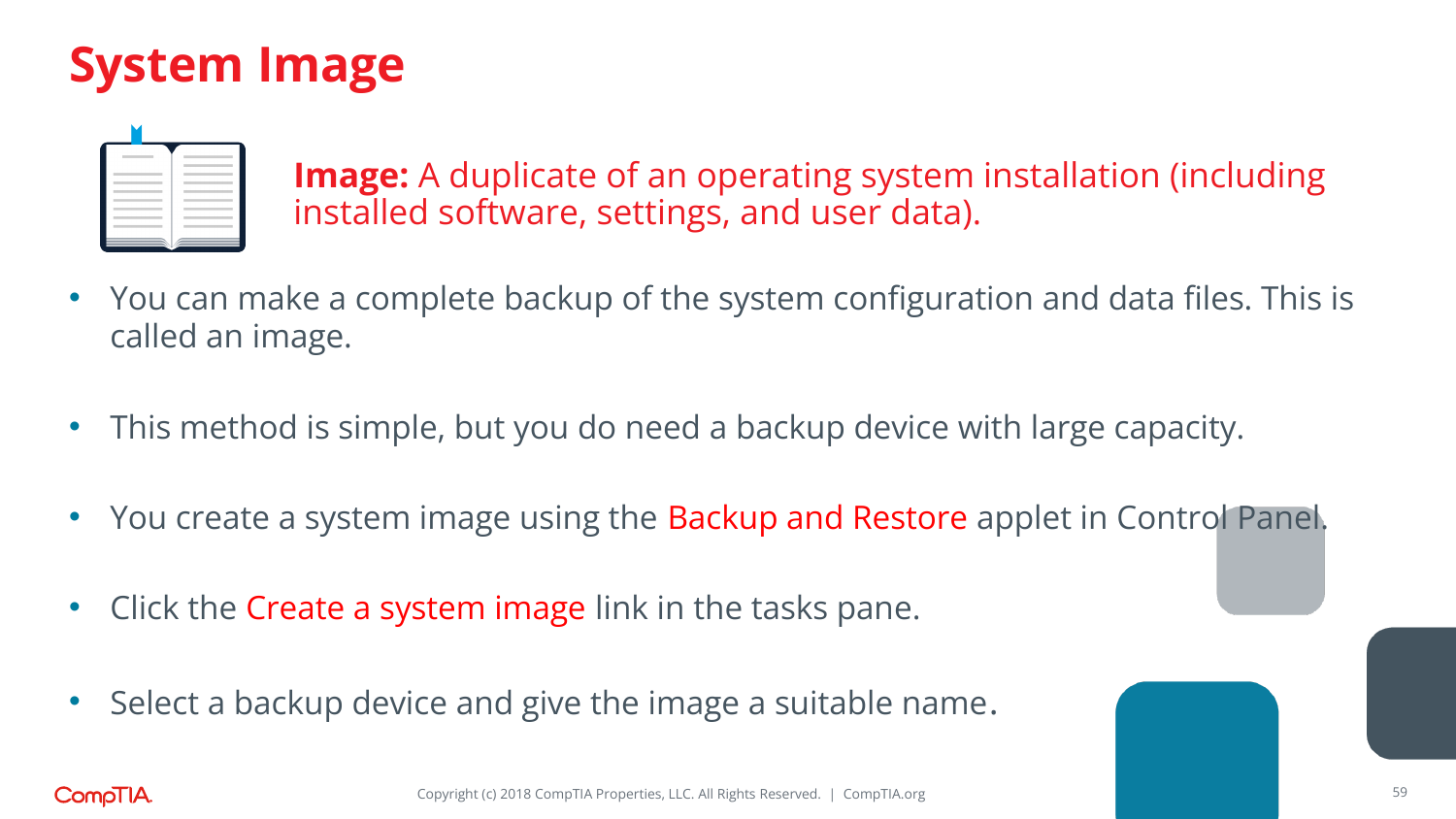

# System Image
Image: A duplicate of an operating system installation (including installed software, settings, and user data).
You can make a complete backup of the system configuration and data files. This is called an image.

This method is simple, but you do need a backup device with large capacity.

You create a system image using the Backup and Restore applet in Control Panel.

Click the Create a system image link in the tasks pane.

Select a backup device and give the image a suitable name.
59